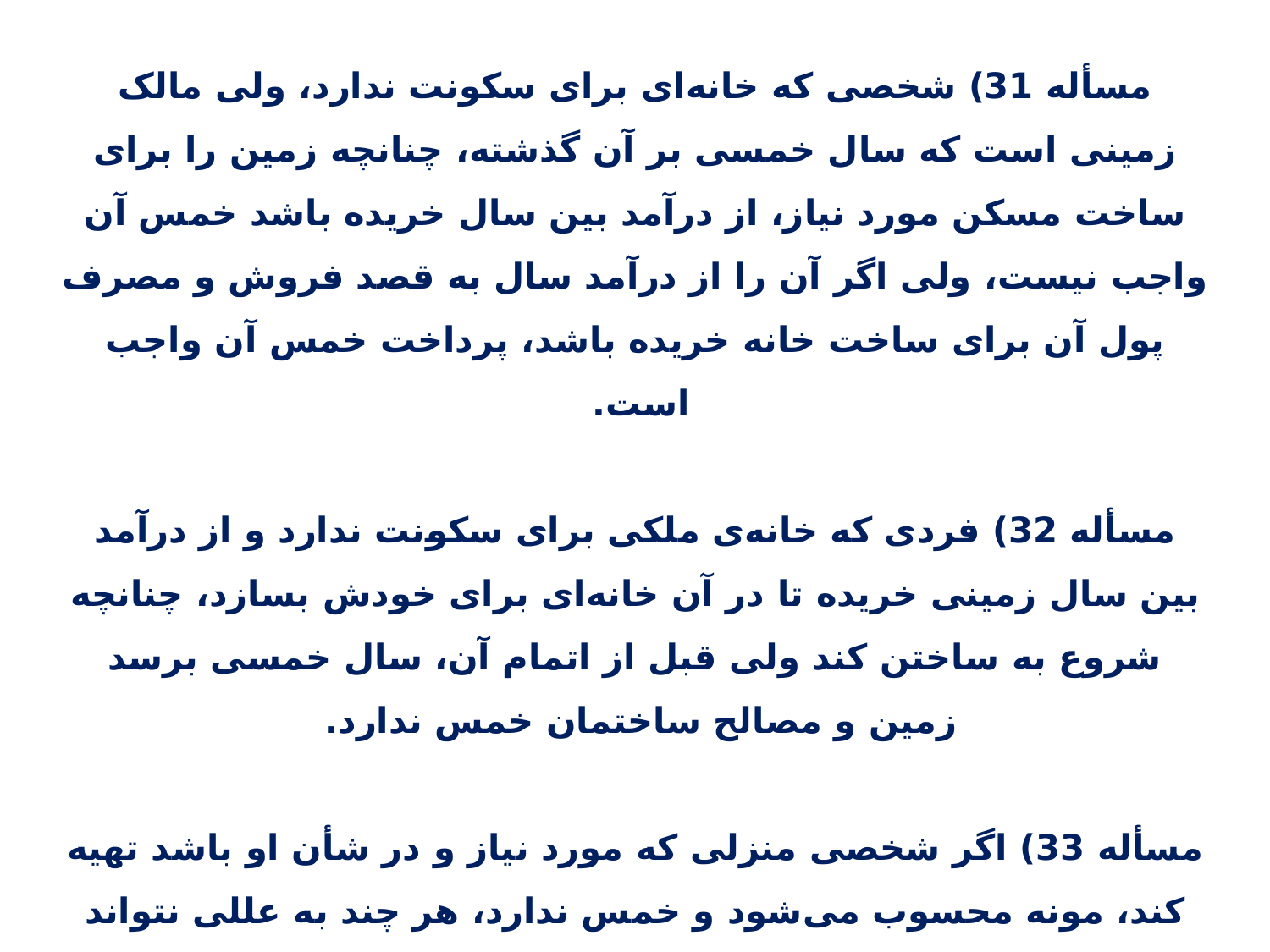

2) فحش دادن در فضای دوستانه مجازی با انگیزه شوخی، چنانچه موجب ایذاء و یا اشاعه فحشاء و یا مفسده قابل توجه دیگری شود جایز نیست. ( 865432 همان   17/2/1397)

مسأله 31) شخصی که خانه‌ای برای سکونت ندارد، ولی مالک زمینی است که سال خمسی بر آن گذشته، چنانچه زمین را برای ساخت مسکن مورد نیاز، از درآمد بین سال خریده باشد خمس آن واجب نیست، ولی اگر آن را از درآمد سال به قصد فروش و مصرف پول آن برای ساخت خانه خریده باشد، پرداخت خمس آن واجب است.

مسأله 32) فردی که خانه‌ی ملکی برای سکونت ندارد و از درآمد بین سال زمینی خریده تا در آن خانه‌ای برای خودش بسازد، چنانچه شروع به ساختن کند ولی قبل از اتمام آن، سال خمسی برسد زمین و مصالح ساختمان خمس ندارد.

مسأله 33) اگر شخصی منزلی که مورد نیاز و در شأن او باشد تهیه کند، مونه محسوب می‌شود و خمس ندارد، هر چند به عللی نتواند در آن سکونت کند و یا پس از مدتی از سکونت در آن منصرف شود.